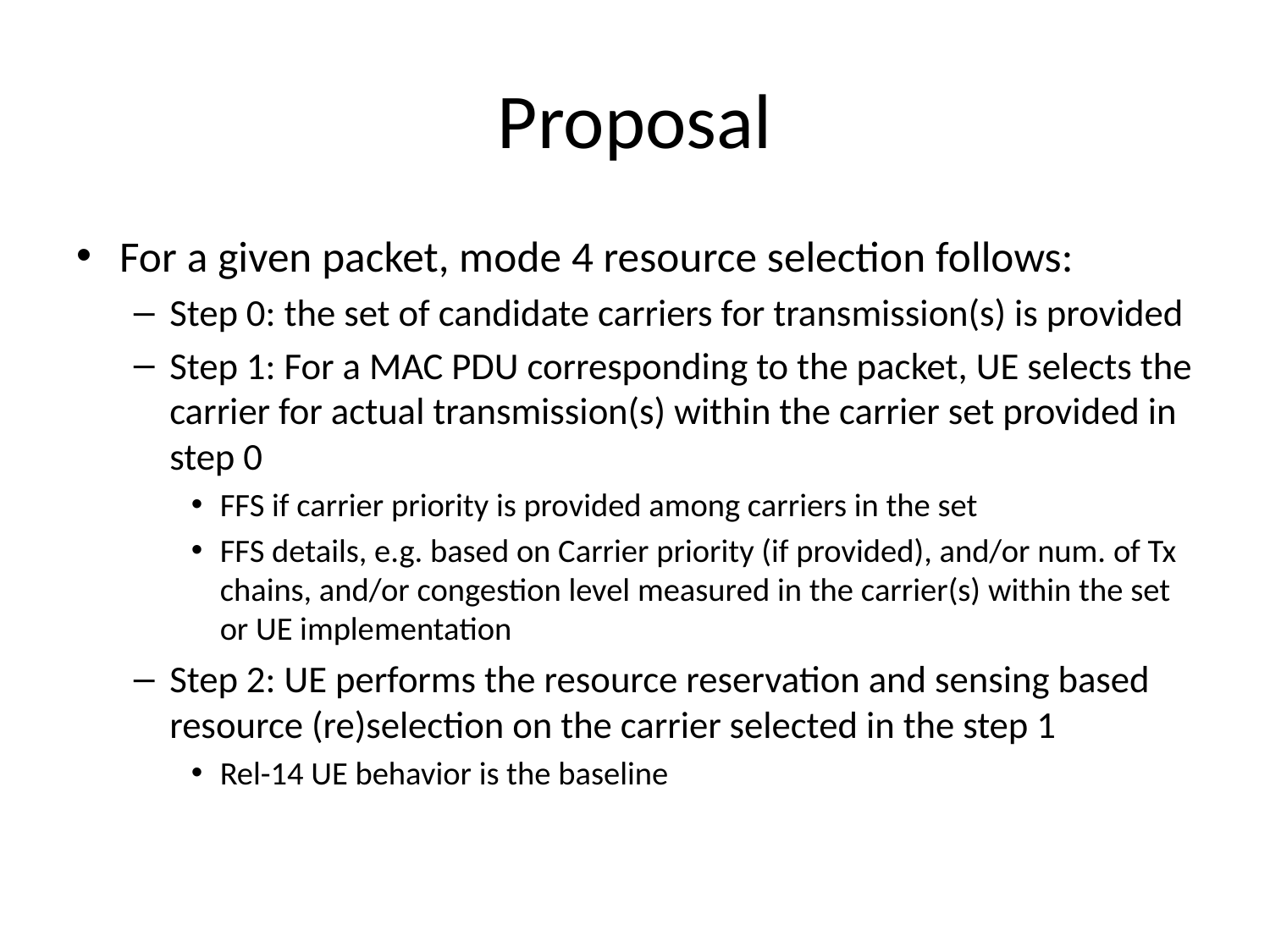

# Proposal
For a given packet, mode 4 resource selection follows:
Step 0: the set of candidate carriers for transmission(s) is provided
Step 1: For a MAC PDU corresponding to the packet, UE selects the carrier for actual transmission(s) within the carrier set provided in step 0
FFS if carrier priority is provided among carriers in the set
FFS details, e.g. based on Carrier priority (if provided), and/or num. of Tx chains, and/or congestion level measured in the carrier(s) within the set or UE implementation
Step 2: UE performs the resource reservation and sensing based resource (re)selection on the carrier selected in the step 1
Rel-14 UE behavior is the baseline